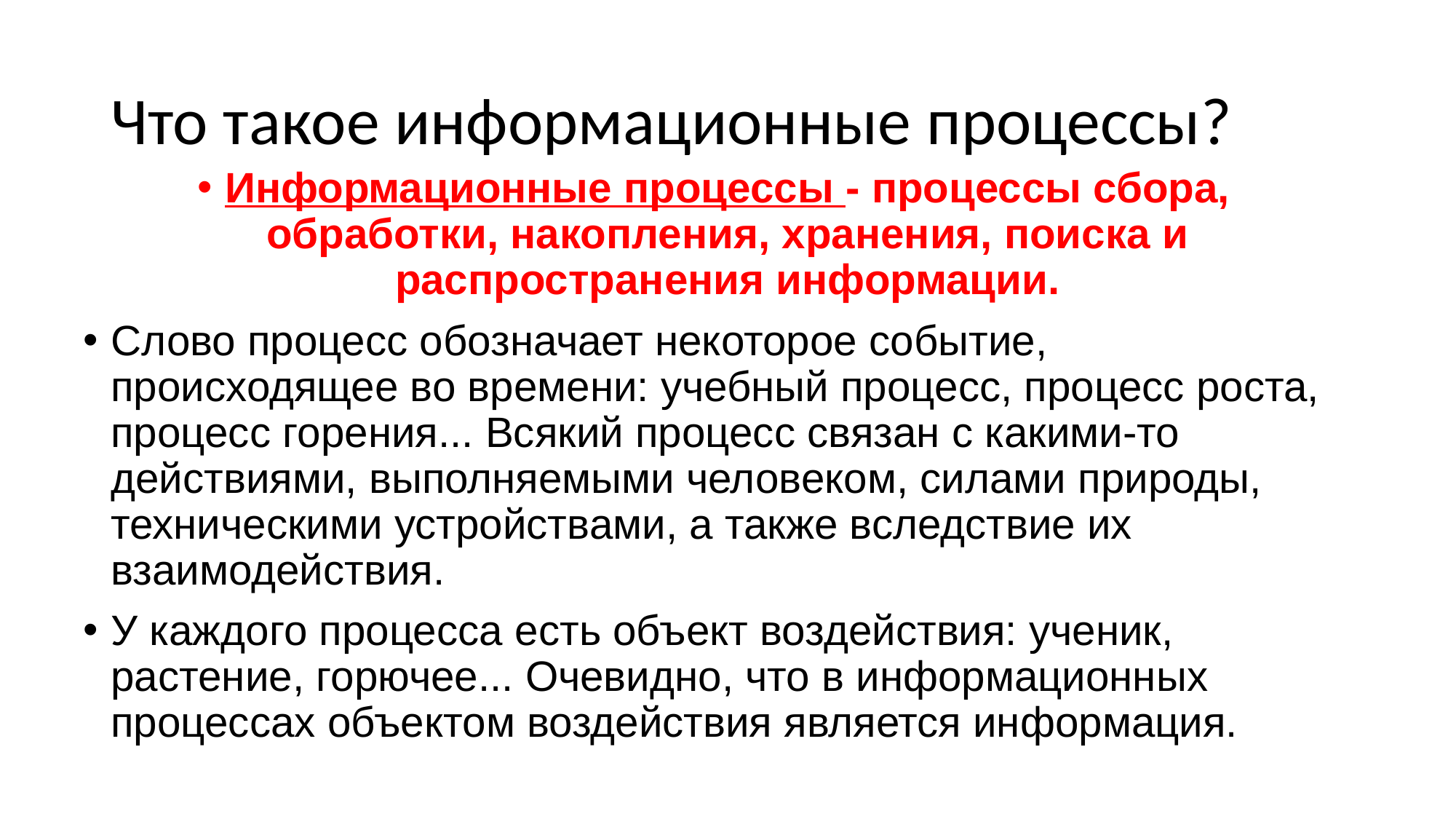

# Что такое информационные процессы?
Информационные процессы - процессы сбора, обработки, накопления, хранения, поиска и распространения информации.
Слово процесс обозначает некоторое событие, происходящее во времени: учебный процесс, процесс роста, процесс горения... Всякий процесс связан с какими-то действиями, выполняемыми человеком, силами природы, техническими устройствами, а также вследствие их взаимодействия.
У каждого процесса есть объект воздействия: ученик, растение, горючее... Очевидно, что в информационных процессах объектом воздействия является информация.